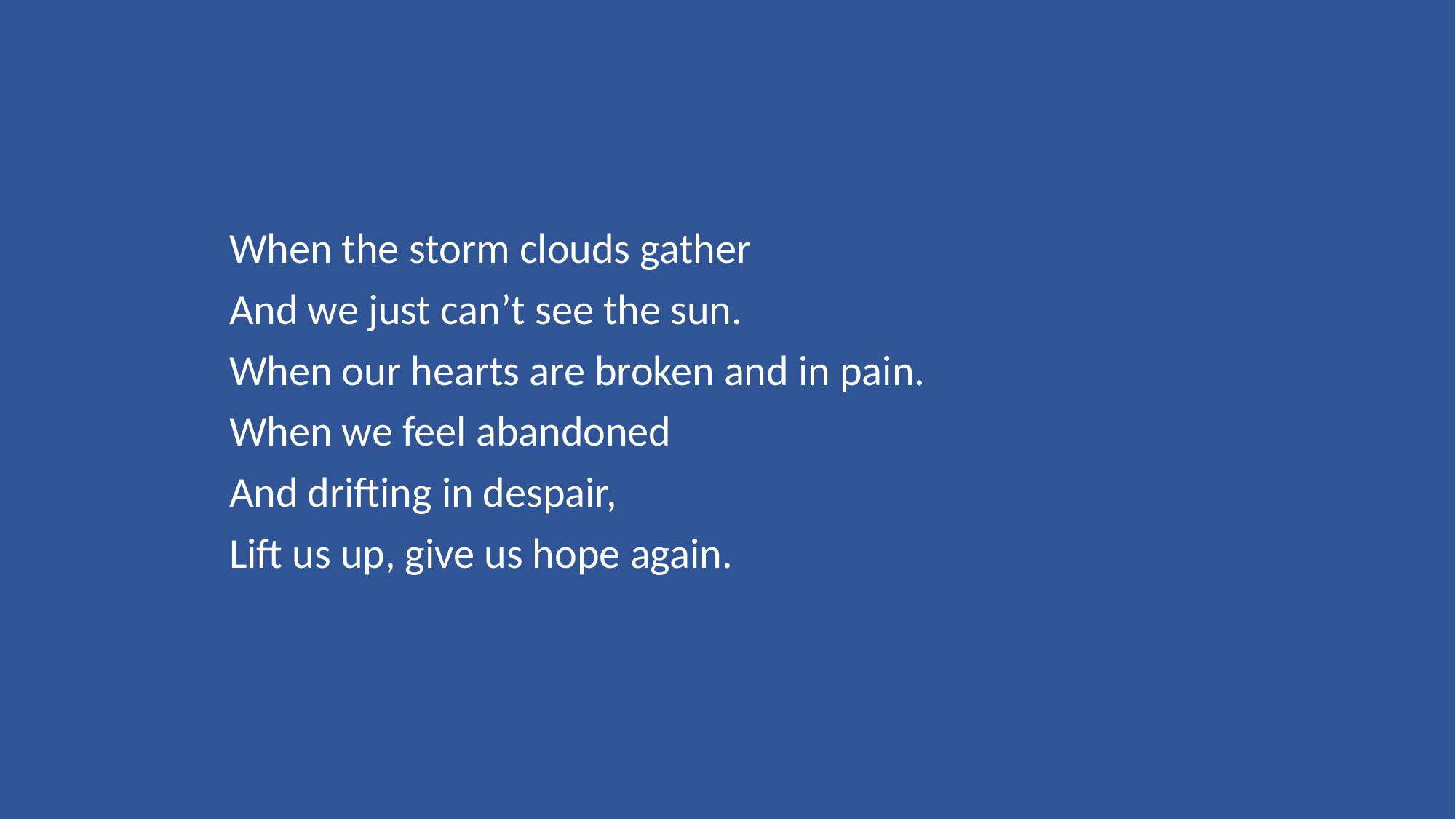

When the storm clouds gather
And we just can’t see the sun.
When our hearts are broken and in pain.
When we feel abandoned
And drifting in despair,
Lift us up, give us hope again.